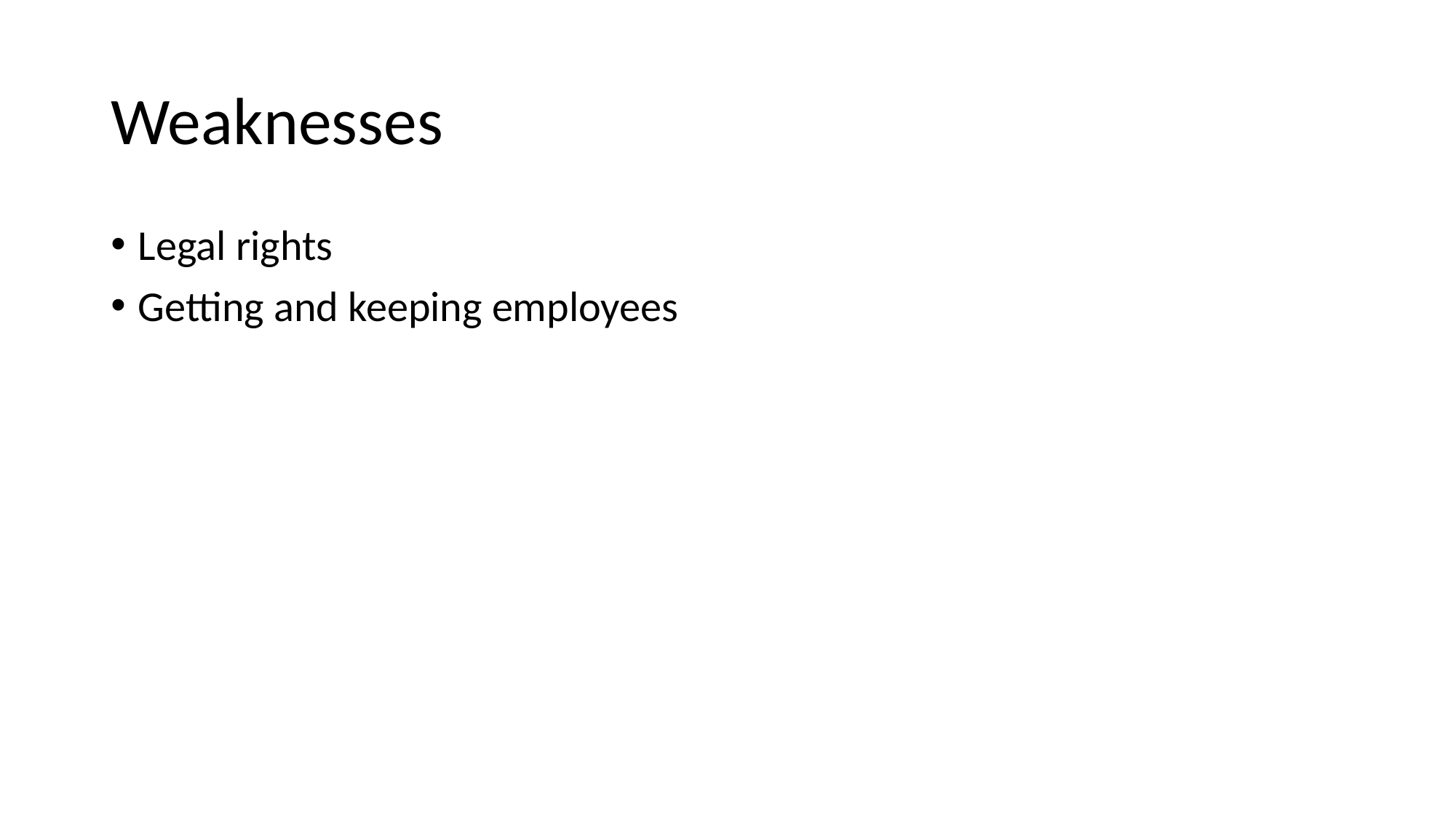

# Weaknesses
Legal rights
Getting and keeping employees